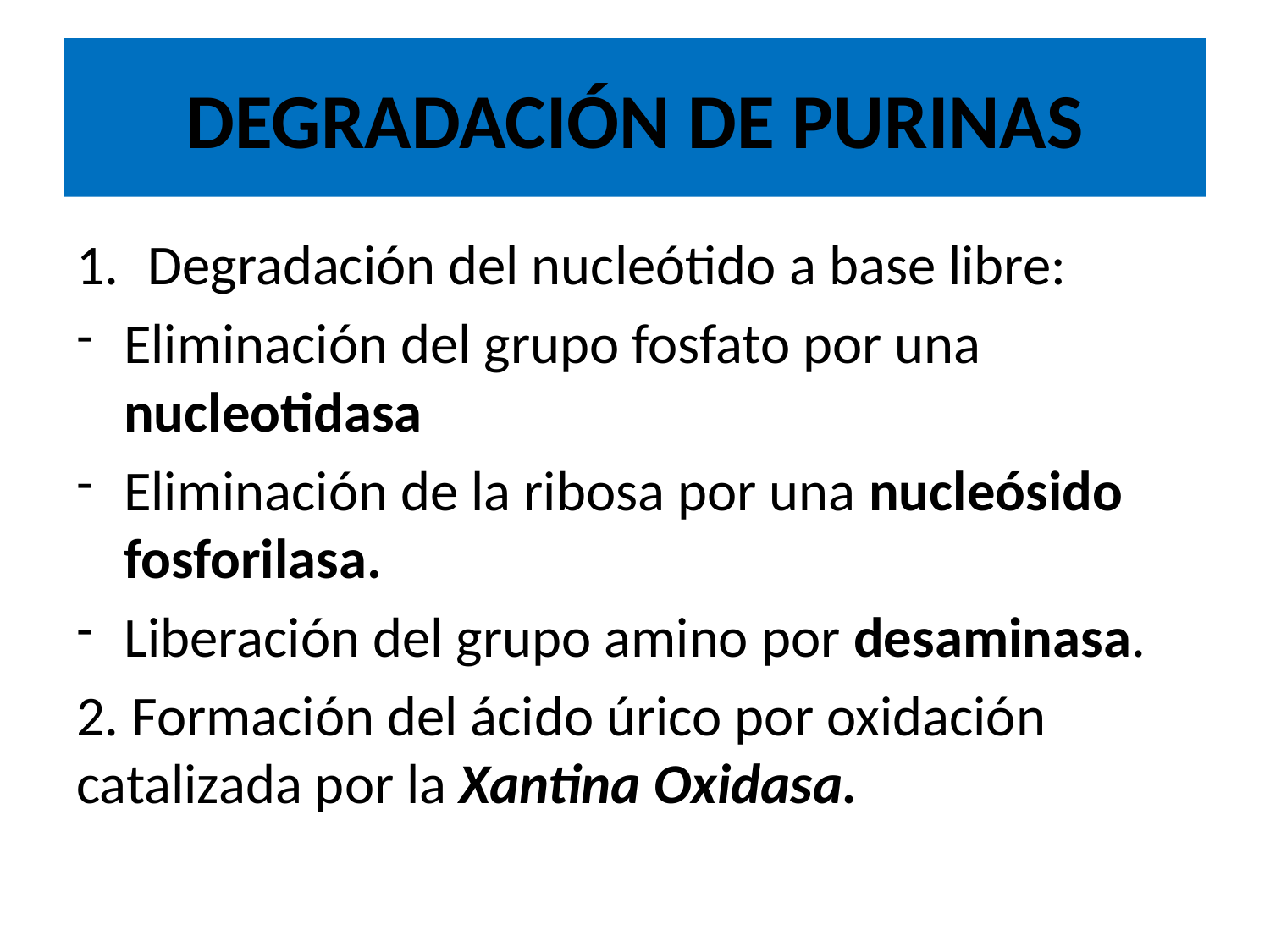

# DEGRADACIÓN DE PURINAS
Degradación del nucleótido a base libre:
Eliminación del grupo fosfato por una nucleotidasa
Eliminación de la ribosa por una nucleósido fosforilasa.
Liberación del grupo amino por desaminasa.
2. Formación del ácido úrico por oxidación catalizada por la Xantina Oxidasa.